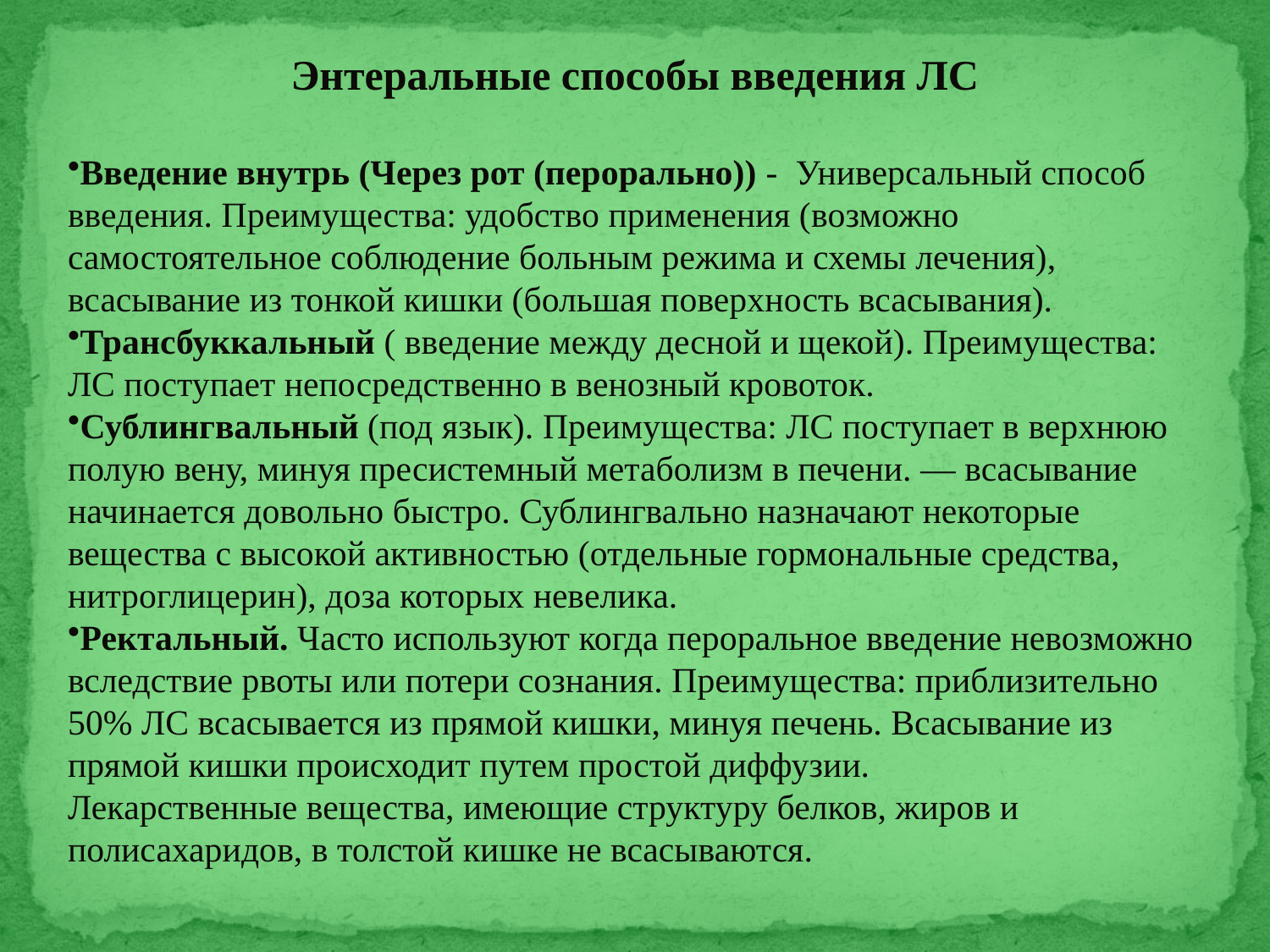

Энтеральные способы введения ЛС

Введение внутрь (Через рот (перорально)) -  Универсальный способ введения. Преимущества: удобство применения (возможно самостоятельное соблюдение больным режима и схемы лечения), всасывание из тонкой кишки (большая поверхность всасывания).
Трансбуккальный ( введение между десной и щекой). Преимущества: ЛС поступает непосредственно в венозный кровоток.
Сублингвальный (под язык). Преимущества: ЛС поступает в верхнюю полую вену, минуя пресистемный метаболизм в печени. — всасывание начинается довольно быстро. Сублингвально назначают некоторые вещества с высокой активностью (отдельные гормональ­ные средства, нитроглицерин), доза которых невелика.
Ректальный. Часто используют когда пероральное введение невозможно вследствие рвоты или потери сознания. Преимущества: приблизительно 50% ЛС всасывается из прямой кишки, минуя печень. Всасывание из прямой кишки происходит путем простой диффузии.
Лекарственные вещества, имеющие структуру белков, жиров и полисахаридов, в толстой кишке не всасываются.